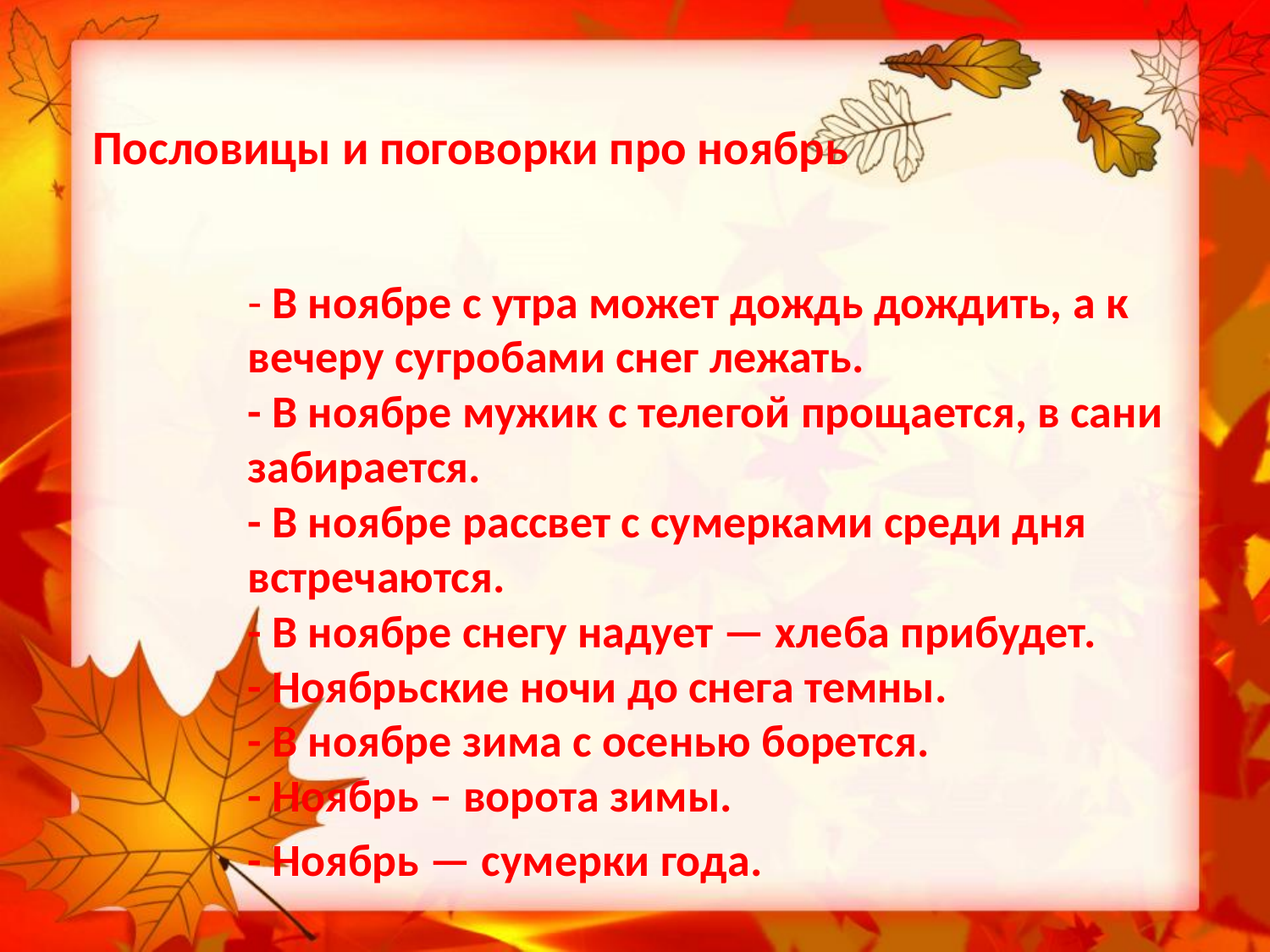

# Пословицы и поговорки про ноябрь
- В ноябре с утра может дождь дождить, а к вечеру сугробами снег лежать. 
- В ноябре мужик с телегой прощается, в сани забирается. 
- В ноябре рассвет с сумерками среди дня встречаются. 
- В ноябре снегу надует — хлеба прибудет. 
- Ноябрьские ночи до снега темны. 
- В ноябре зима с осенью борется. 
- Ноябрь – ворота зимы.
- Ноябрь — сумерки года.